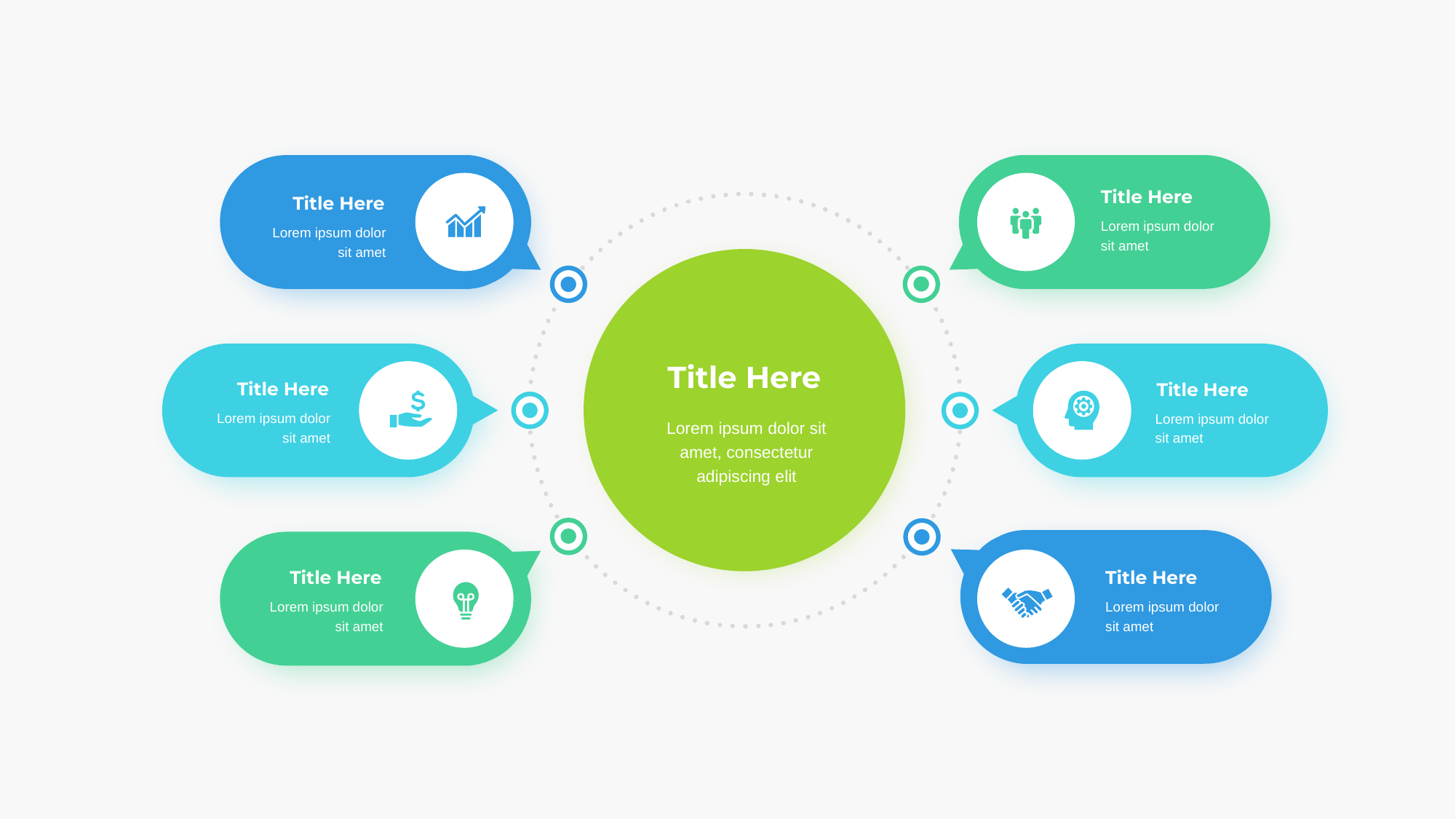

Title Here
Lorem ipsum dolor sit amet
Title Here
Lorem ipsum dolor sit amet

Title Here
Lorem ipsum dolor sit amet, consectetur adipiscing elit
Title Here
Lorem ipsum dolor sit amet
Title Here
Lorem ipsum dolor sit amet

Title Here
Lorem ipsum dolor sit amet
Title Here
Lorem ipsum dolor sit amet